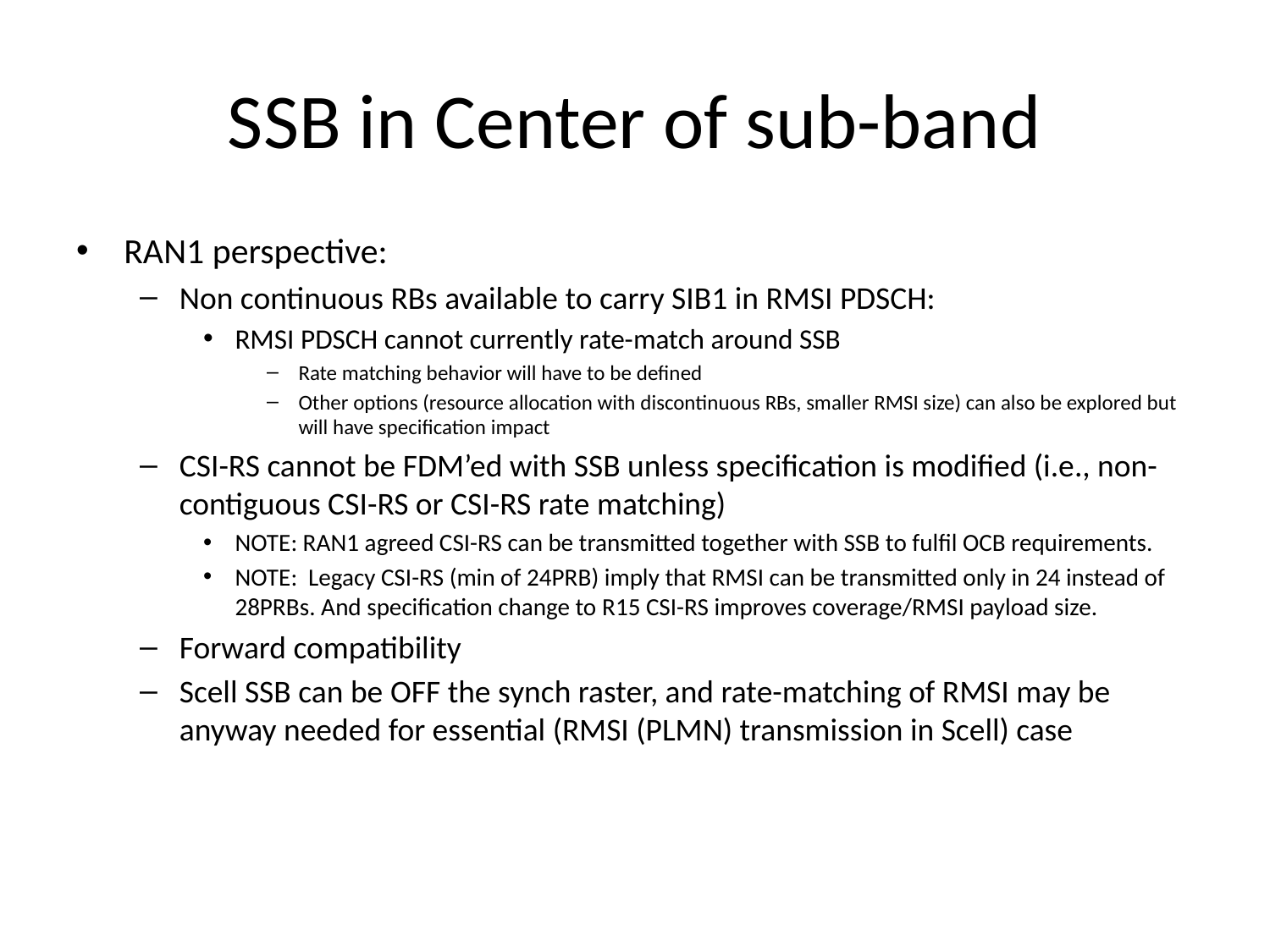

# SSB in Center of sub-band
RAN1 perspective:
Non continuous RBs available to carry SIB1 in RMSI PDSCH:
RMSI PDSCH cannot currently rate-match around SSB
Rate matching behavior will have to be defined
Other options (resource allocation with discontinuous RBs, smaller RMSI size) can also be explored but will have specification impact
CSI-RS cannot be FDM’ed with SSB unless specification is modified (i.e., non-contiguous CSI-RS or CSI-RS rate matching)
NOTE: RAN1 agreed CSI-RS can be transmitted together with SSB to fulfil OCB requirements.
NOTE:  Legacy CSI-RS (min of 24PRB) imply that RMSI can be transmitted only in 24 instead of 28PRBs. And specification change to R15 CSI-RS improves coverage/RMSI payload size.
Forward compatibility
Scell SSB can be OFF the synch raster, and rate-matching of RMSI may be anyway needed for essential (RMSI (PLMN) transmission in Scell) case